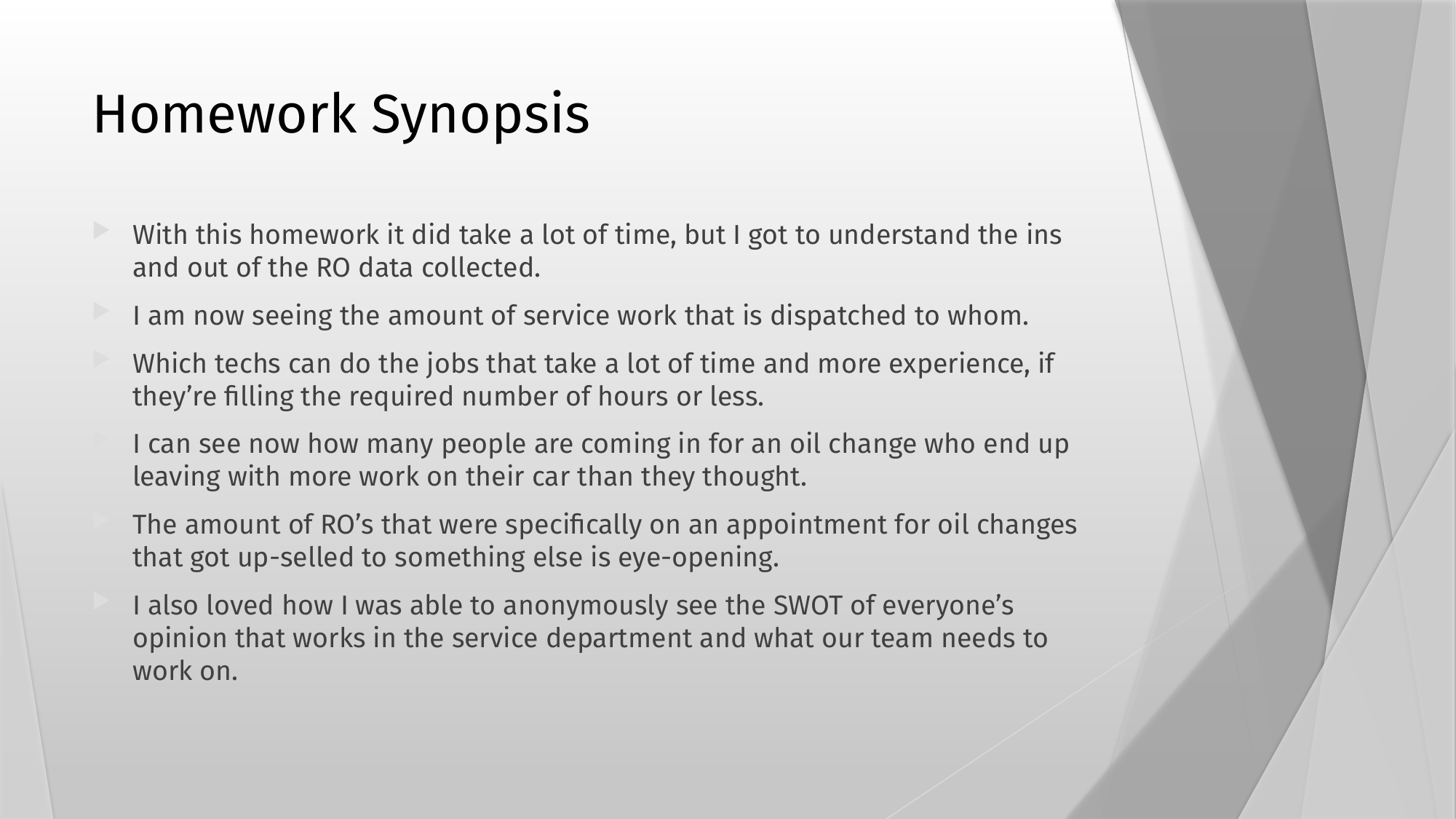

# Homework Synopsis
With this homework it did take a lot of time, but I got to understand the ins and out of the RO data collected.
I am now seeing the amount of service work that is dispatched to whom.
Which techs can do the jobs that take a lot of time and more experience, if they’re filling the required number of hours or less.
I can see now how many people are coming in for an oil change who end up leaving with more work on their car than they thought.
The amount of RO’s that were specifically on an appointment for oil changes that got up-selled to something else is eye-opening.
I also loved how I was able to anonymously see the SWOT of everyone’s opinion that works in the service department and what our team needs to work on.